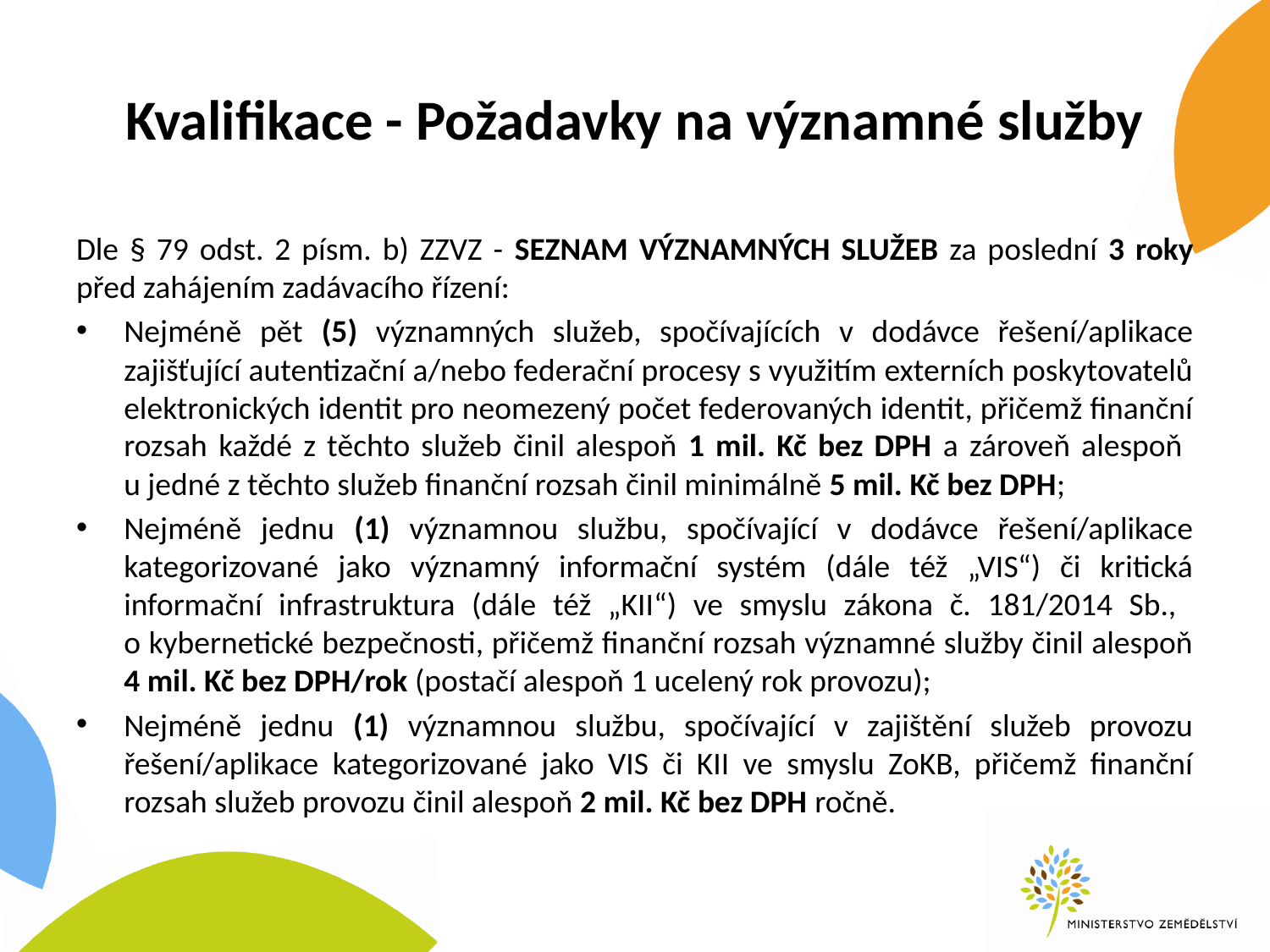

# Kvalifikace - Požadavky na významné služby
Dle § 79 odst. 2 písm. b) ZZVZ - SEZNAM VÝZNAMNÝCH SLUŽEB za poslední 3 roky před zahájením zadávacího řízení:
Nejméně pět (5) významných služeb, spočívajících v dodávce řešení/aplikace zajišťující autentizační a/nebo federační procesy s využitím externích poskytovatelů elektronických identit pro neomezený počet federovaných identit, přičemž finanční rozsah každé z těchto služeb činil alespoň 1 mil. Kč bez DPH a zároveň alespoň
u jedné z těchto služeb finanční rozsah činil minimálně 5 mil. Kč bez DPH;
Nejméně jednu (1) významnou službu, spočívající v dodávce řešení/aplikace kategorizované jako významný informační systém (dále též „VIS“) či kritická informační infrastruktura (dále též „KII“) ve smyslu zákona č. 181/2014 Sb.,
o kybernetické bezpečnosti, přičemž finanční rozsah významné služby činil alespoň 4 mil. Kč bez DPH/rok (postačí alespoň 1 ucelený rok provozu);
Nejméně jednu (1) významnou službu, spočívající v zajištění služeb provozu řešení/aplikace kategorizované jako VIS či KII ve smyslu ZoKB, přičemž finanční rozsah služeb provozu činil alespoň 2 mil. Kč bez DPH ročně.